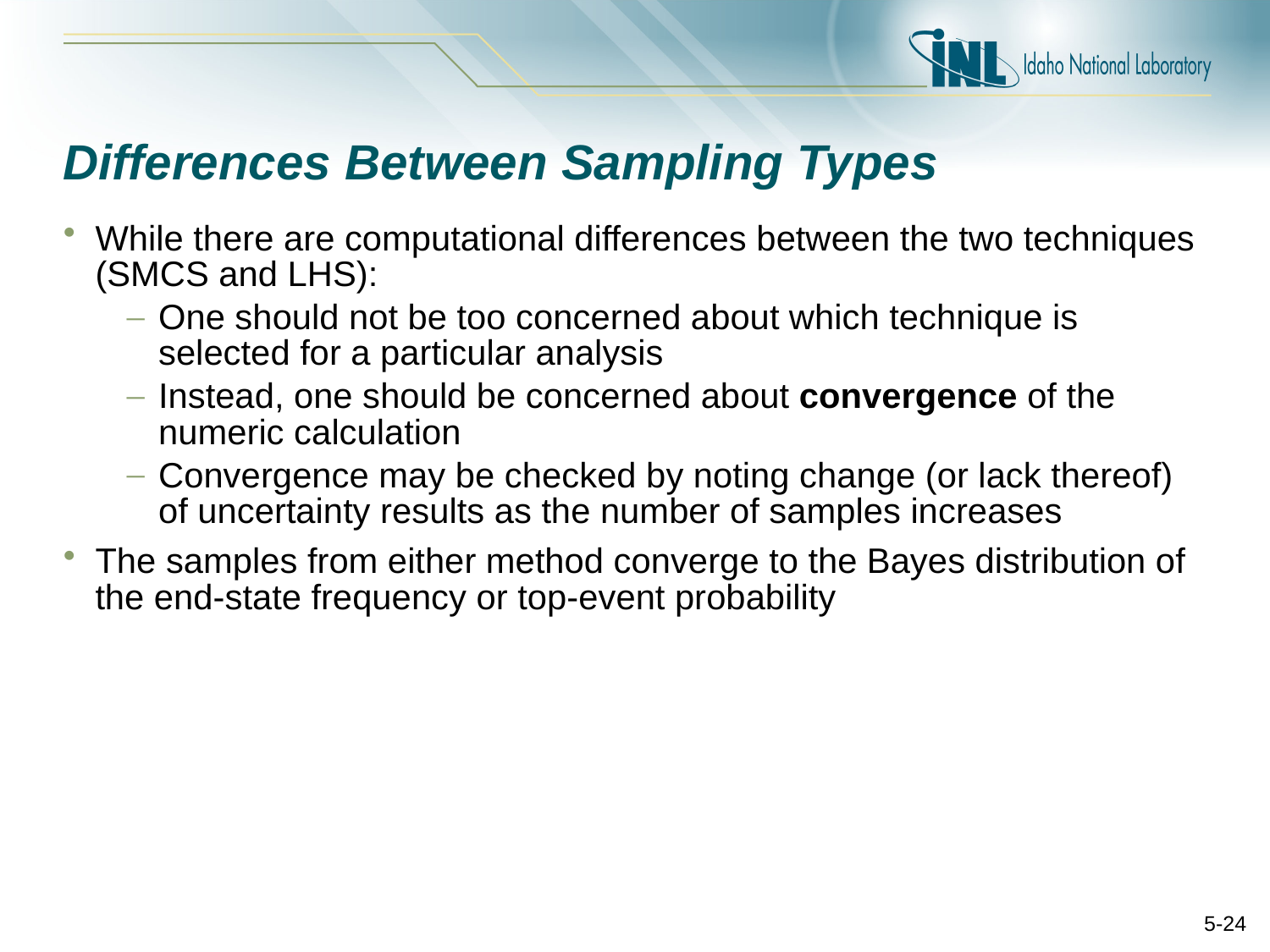

# Differences Between Sampling Types
While there are computational differences between the two techniques (SMCS and LHS):
One should not be too concerned about which technique is selected for a particular analysis
Instead, one should be concerned about convergence of the numeric calculation
Convergence may be checked by noting change (or lack thereof) of uncertainty results as the number of samples increases
The samples from either method converge to the Bayes distribution of the end-state frequency or top-event probability

5-24